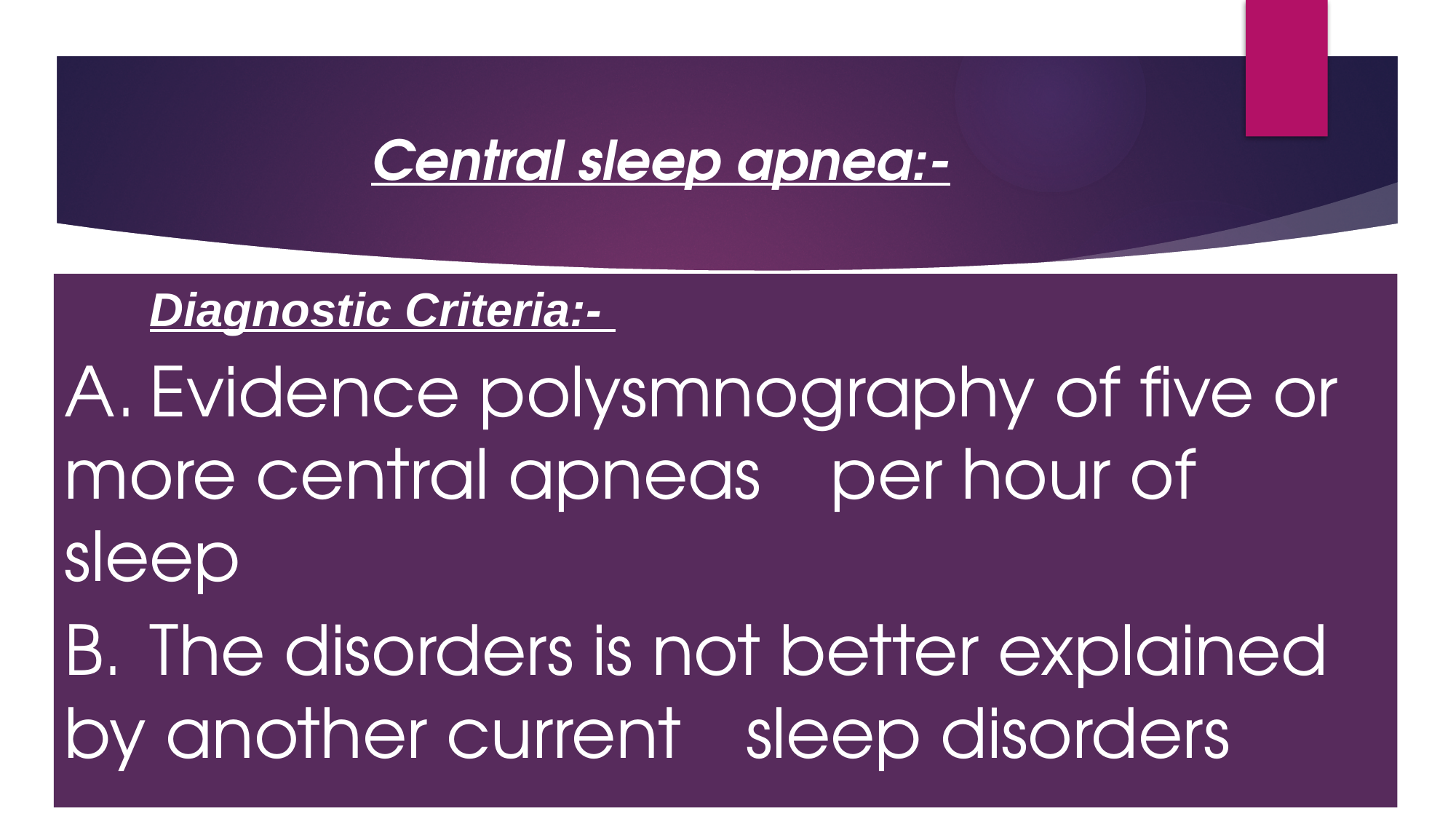

# Central sleep apnea:-
	Diagnostic Criteria:-
A.		Evidence polysmnography of five or more central apneas 	per hour of sleep
B.		The disorders is not better explained by another current 	sleep disorders